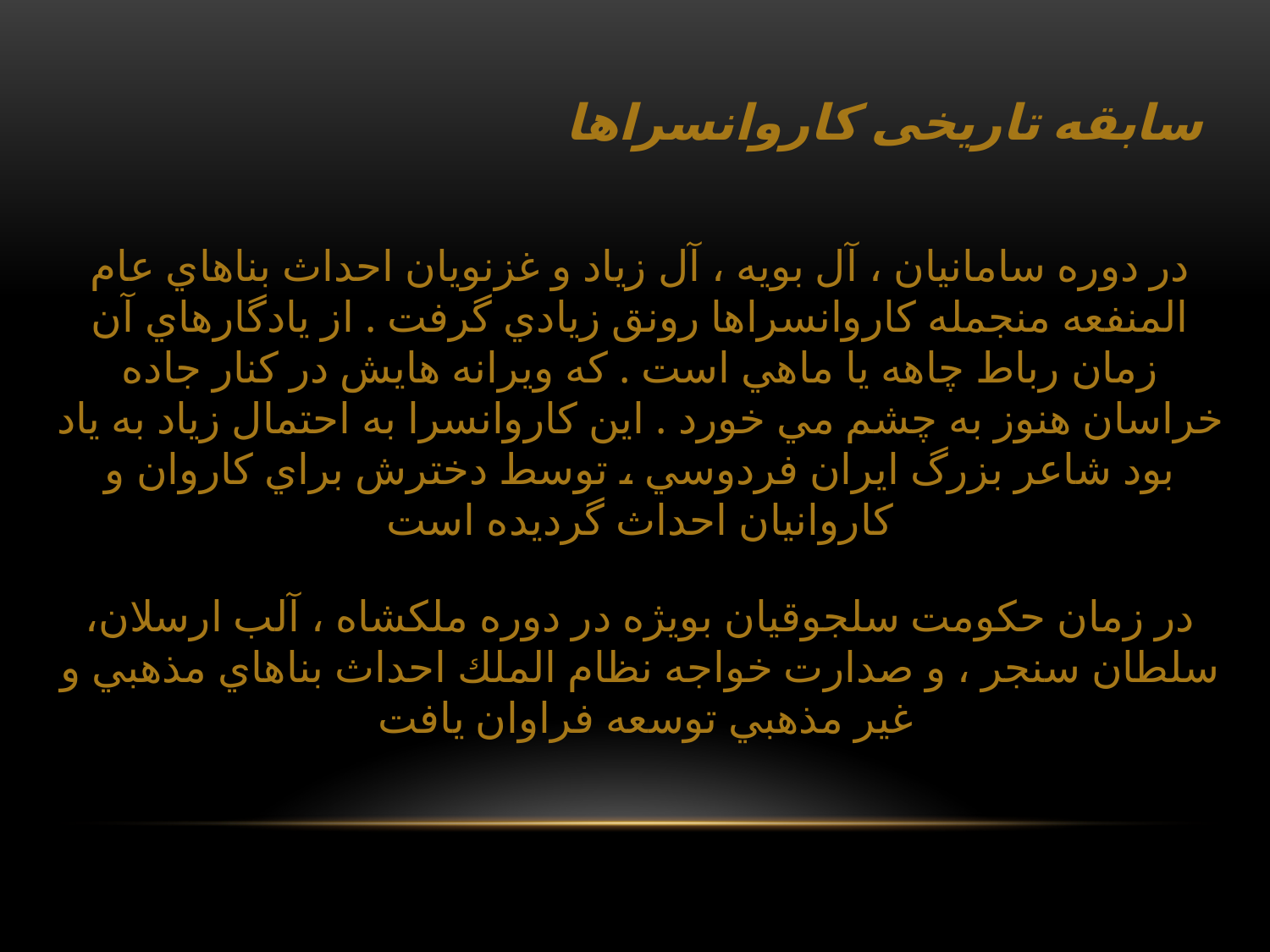

سابقه تاریخی کاروانسراها
در دوره سامانيان ، آل بويه ، آل زياد و غزنويان احداث بناهاي عام المنفعه منجمله كاروانسراها رونق زيادي گرفت . از يادگارهاي آن زمان رباط چاهه يا ماهي است . كه ويرانه هايش در كنار جاده خراسان هنوز به چشم مي خورد . اين كاروانسرا به احتمال زياد به ياد بود شاعر بزرگ ايران فردوسي ، توسط دخترش براي كاروان و كاروانيان احداث گرديده است
در زمان حكومت سلجوقيان بويژه در دوره ملكشاه ، آلب ارسلان، سلطان سنجر ، و صدارت خواجه نظام الملك احداث بناهاي مذهبي و غير مذهبي توسعه فراوان يافت